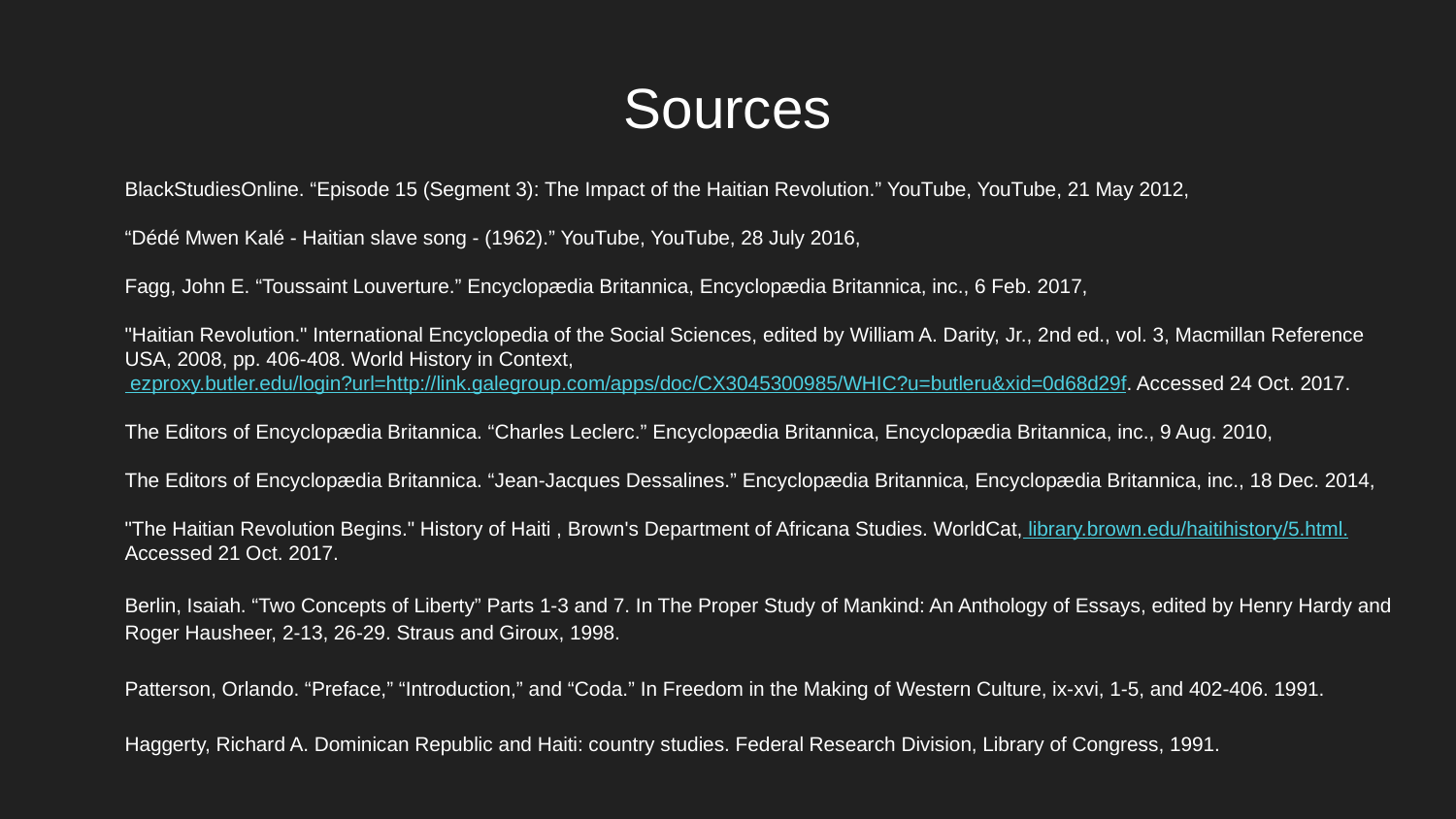

# Sources
BlackStudiesOnline. “Episode 15 (Segment 3): The Impact of the Haitian Revolution.” YouTube, YouTube, 21 May 2012,
​
“Dédé Mwen Kalé - Haitian slave song - (1962).” YouTube, YouTube, 28 July 2016,
​
Fagg, John E. “Toussaint Louverture.” Encyclopædia Britannica, Encyclopædia Britannica, inc., 6 Feb. 2017,
​
"Haitian Revolution." International Encyclopedia of the Social Sciences, edited by William A. Darity, Jr., 2nd ed., vol. 3, Macmillan Reference USA, 2008, pp. 406-408. World History in Context, ezproxy.butler.edu/login?url=http://link.galegroup.com/apps/doc/CX3045300985/WHIC?u=butleru&xid=0d68d29f. Accessed 24 Oct. 2017.
​
The Editors of Encyclopædia Britannica. “Charles Leclerc.” Encyclopædia Britannica, Encyclopædia Britannica, inc., 9 Aug. 2010,
​
The Editors of Encyclopædia Britannica. “Jean-Jacques Dessalines.” Encyclopædia Britannica, Encyclopædia Britannica, inc., 18 Dec. 2014,
​
"The Haitian Revolution Begins." History of Haiti , Brown's Department of Africana Studies. WorldCat, library.brown.edu/haitihistory/5.html. Accessed 21 Oct. 2017.

Berlin, Isaiah. “Two Concepts of Liberty” Parts 1-3 and 7. In The Proper Study of Mankind: An Anthology of Essays, edited by Henry Hardy and Roger Hausheer, 2-13, 26-29. Straus and Giroux, 1998.

Patterson, Orlando. “Preface,” “Introduction,” and “Coda.” In Freedom in the Making of Western Culture, ix-xvi, 1-5, and 402-406. 1991.

Haggerty, Richard A. Dominican Republic and Haiti: country studies. Federal Research Division, Library of Congress, 1991.